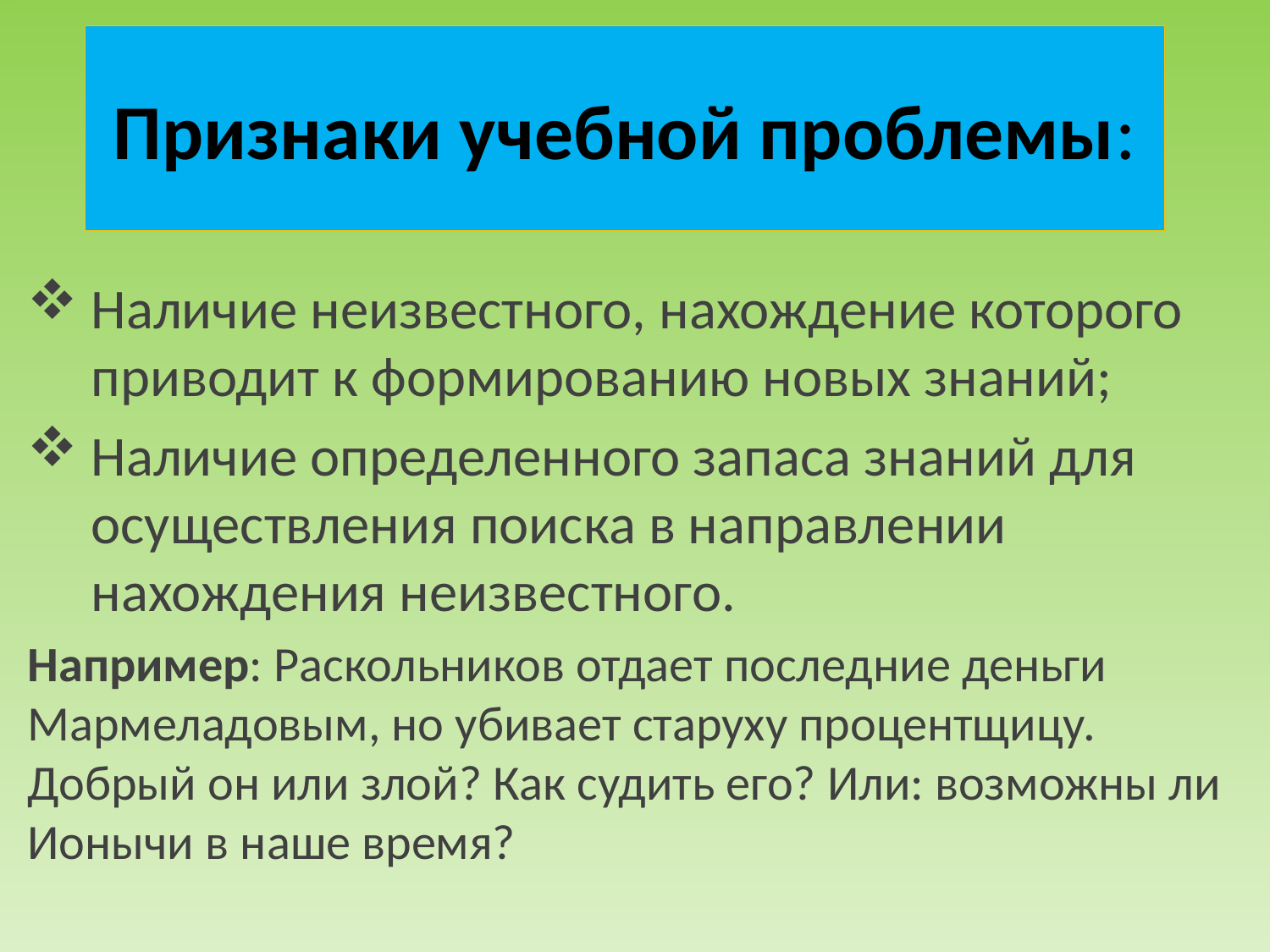

# Признаки учебной проблемы:
Наличие неизвестного, нахождение которого приводит к формированию новых знаний;
Наличие определенного запаса знаний для осуществления поиска в направлении нахождения неизвестного.
Например: Раскольников отдает последние деньги Мармеладовым, но убивает старуху процентщицу. Добрый он или злой? Как судить его? Или: возможны ли Ионычи в наше время?